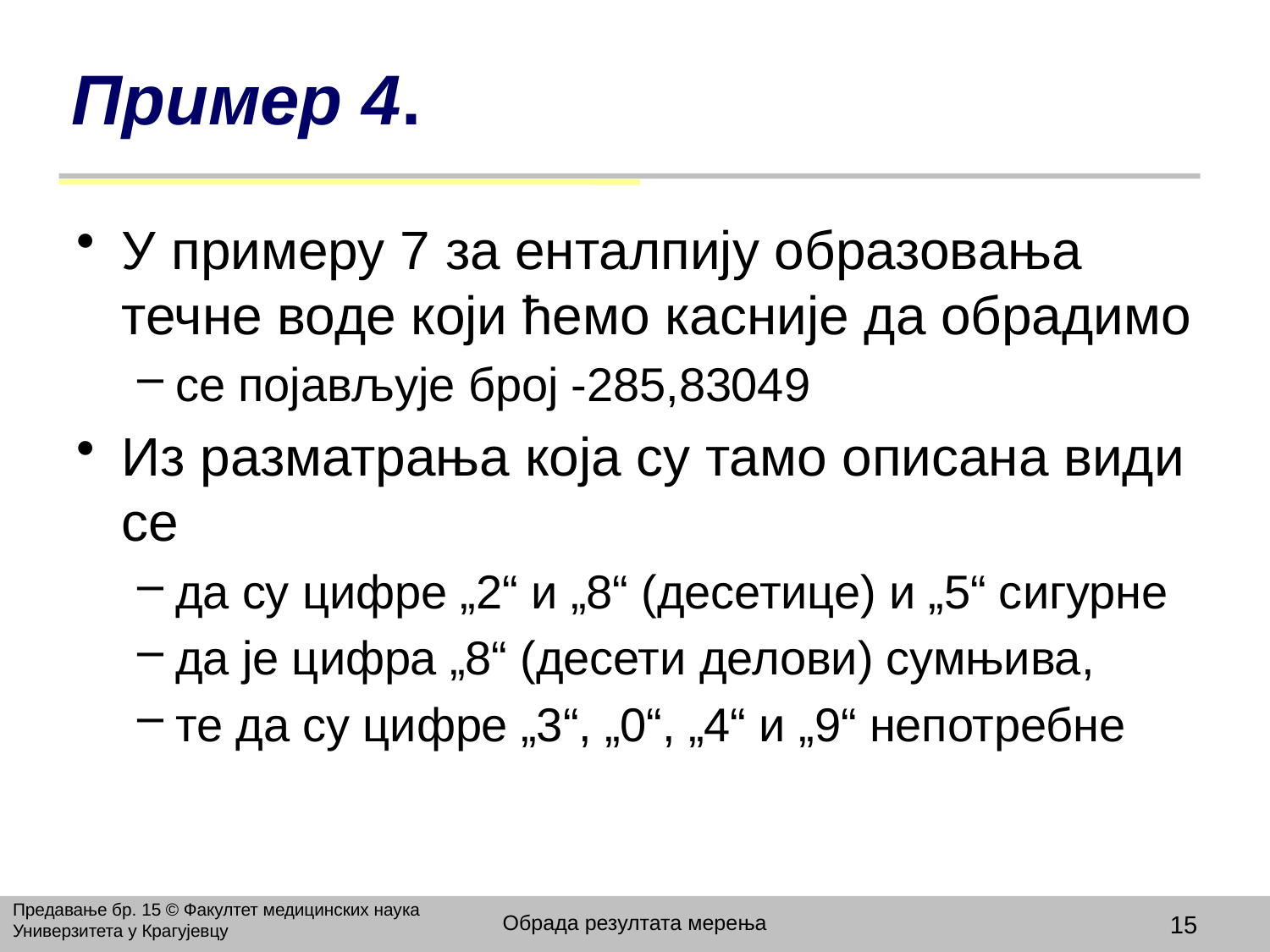

# Пример 4.
У примеру 7 за енталпију образовања течне воде који ћемо касније да обрадимо
се појављује број -285,83049
Из разматрања која су тамо описана види се
да су цифре „2“ и „8“ (десетице) и „5“ сигурне
да је цифра „8“ (десети делови) сумњива,
те да су цифре „3“, „0“, „4“ и „9“ непотребне
Предавање бр. 15 © Факултет медицинских наука Универзитета у Крагујевцу
Обрада резултата мерења
15